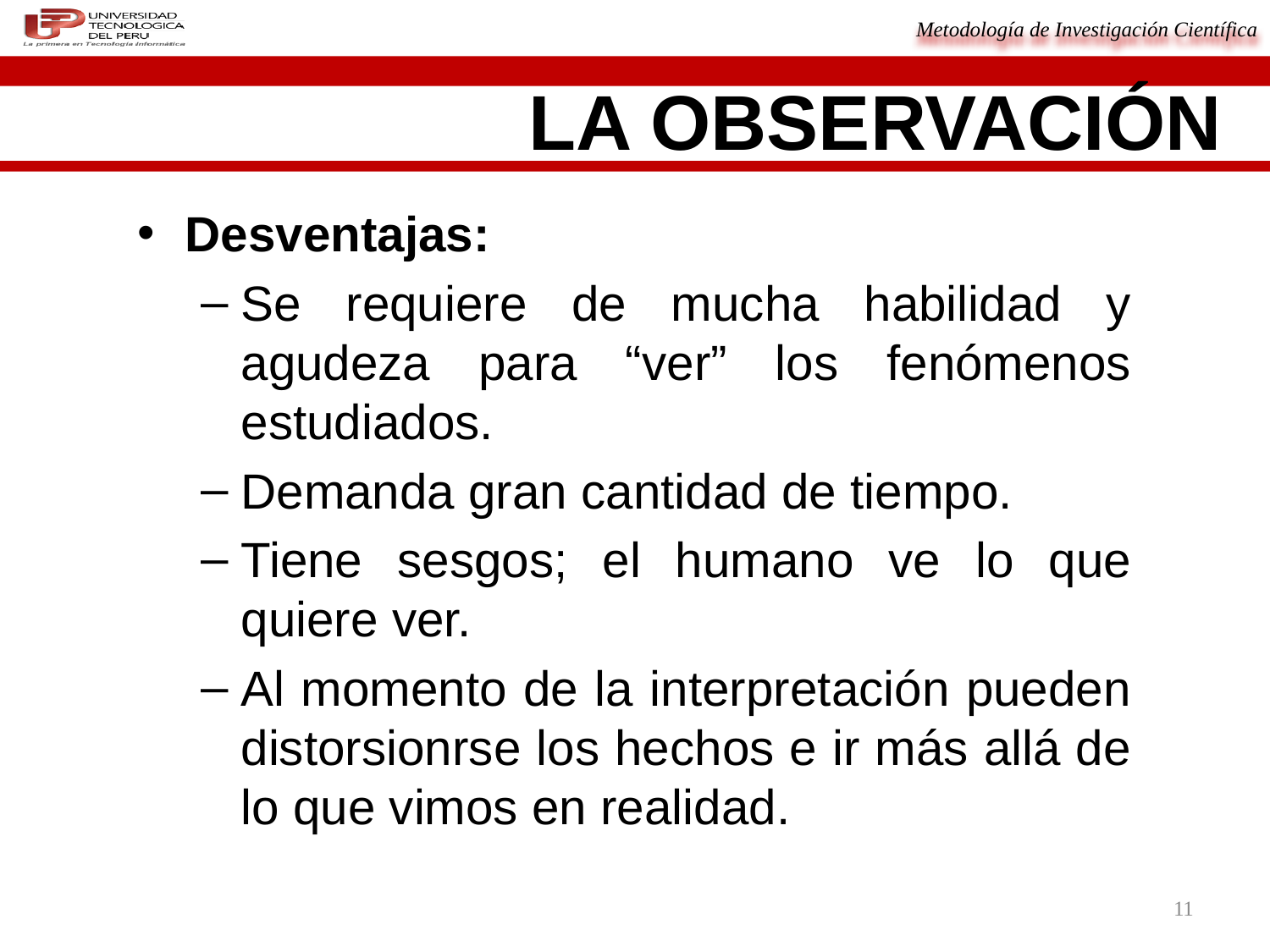

# LA OBSERVACIÓN
Desventajas:
Se requiere de mucha habilidad y agudeza para “ver” los fenómenos estudiados.
Demanda gran cantidad de tiempo.
Tiene sesgos; el humano ve lo que quiere ver.
Al momento de la interpretación pueden distorsionrse los hechos e ir más allá de lo que vimos en realidad.

11